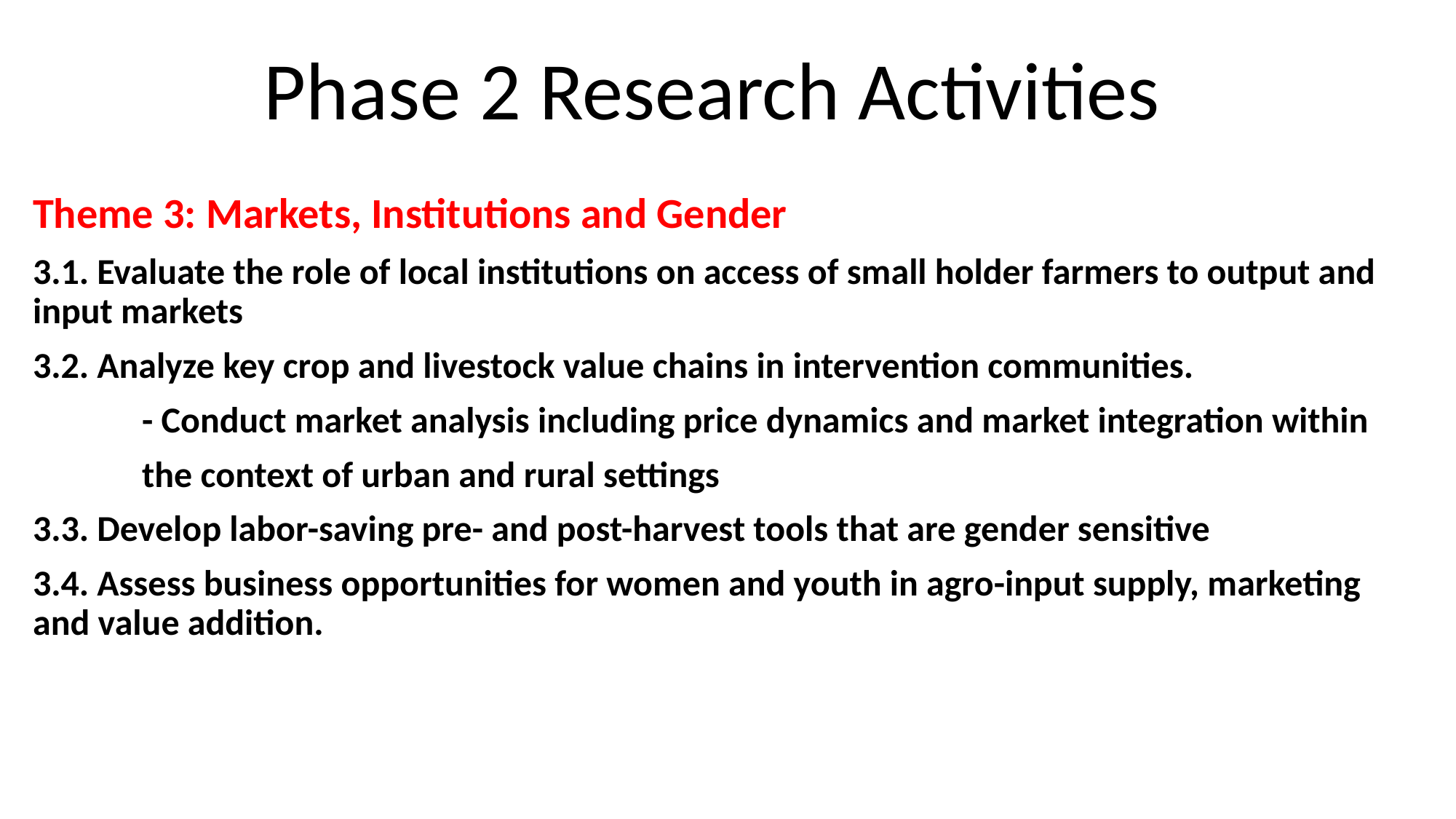

# Phase 2 Research Activities
Theme 3: Markets, Institutions and Gender
3.1. Evaluate the role of local institutions on access of small holder farmers to output and input markets
3.2. Analyze key crop and livestock value chains in intervention communities.
	- Conduct market analysis including price dynamics and market integration within
	the context of urban and rural settings
3.3. Develop labor-saving pre- and post-harvest tools that are gender sensitive
3.4. Assess business opportunities for women and youth in agro-input supply, marketing and value addition.